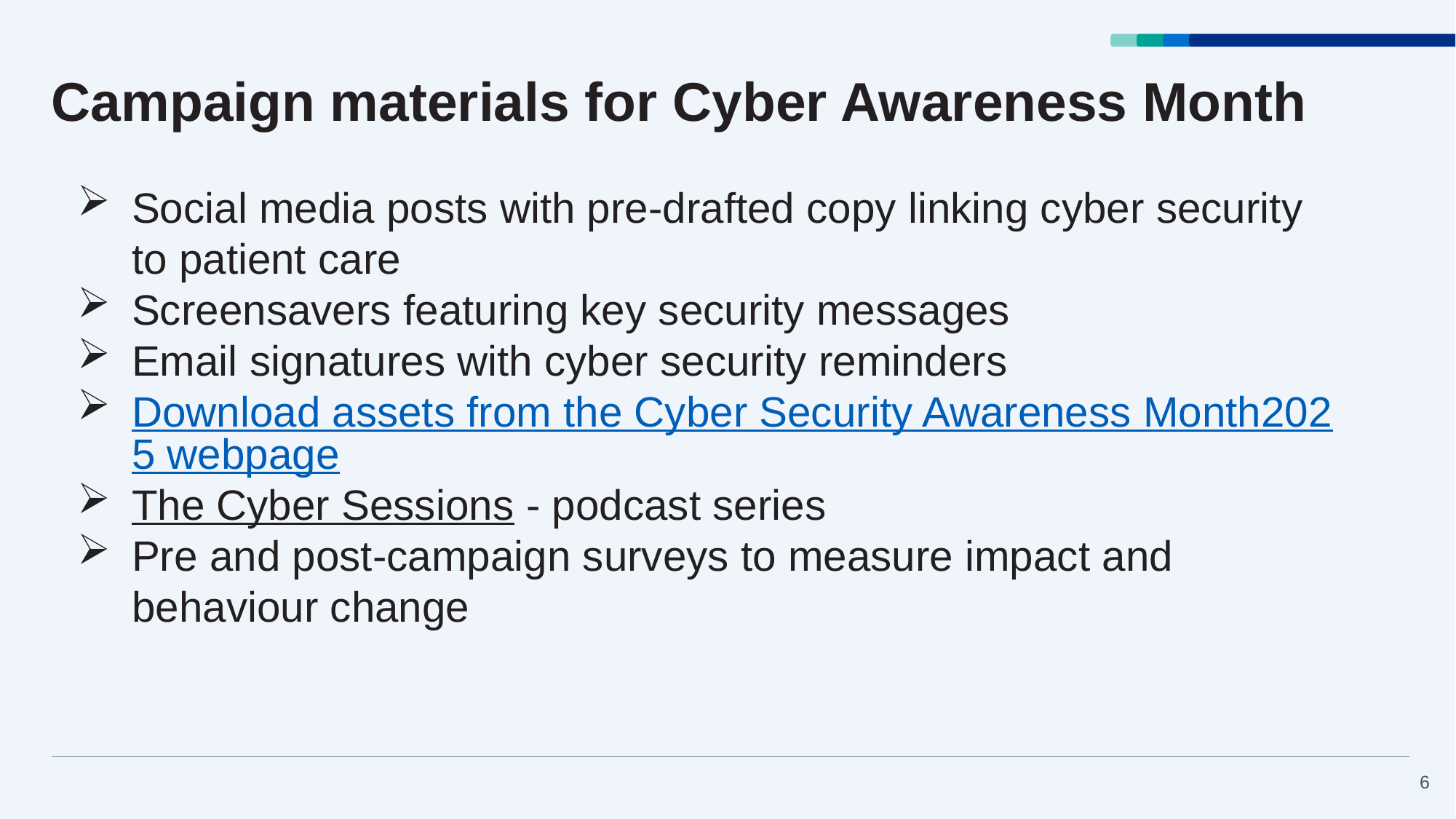

# Campaign materials for Cyber Awareness Month
Social media posts with pre-drafted copy linking cyber security to patient care
Screensavers featuring key security messages
Email signatures with cyber security reminders
Download assets from the Cyber Security Awareness Month2025 webpage
The Cyber Sessions - podcast series
Pre and post-campaign surveys to measure impact and behaviour change